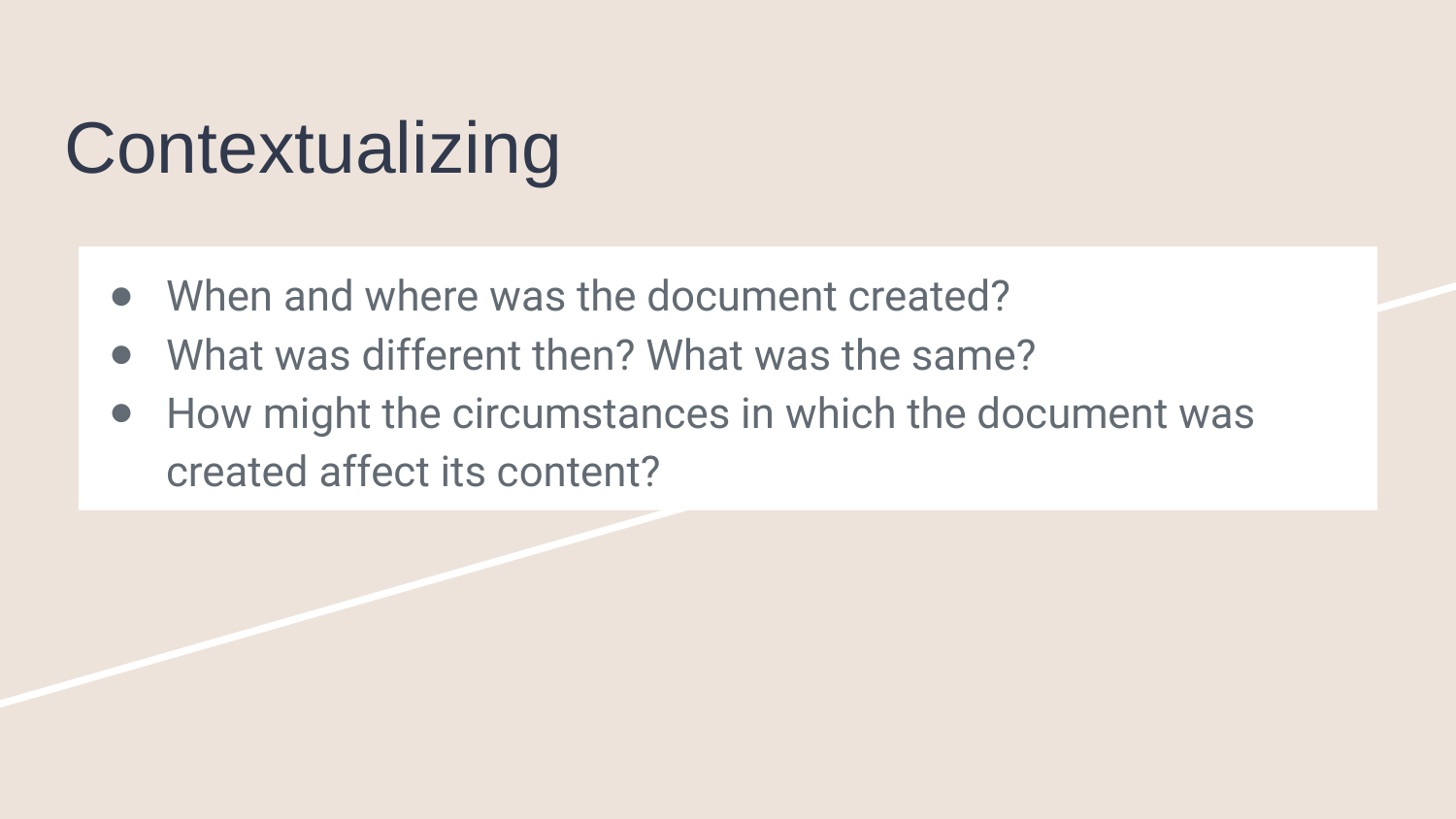

# Contextualizing
When and where was the document created?
What was different then? What was the same?
How might the circumstances in which the document was created affect its content?